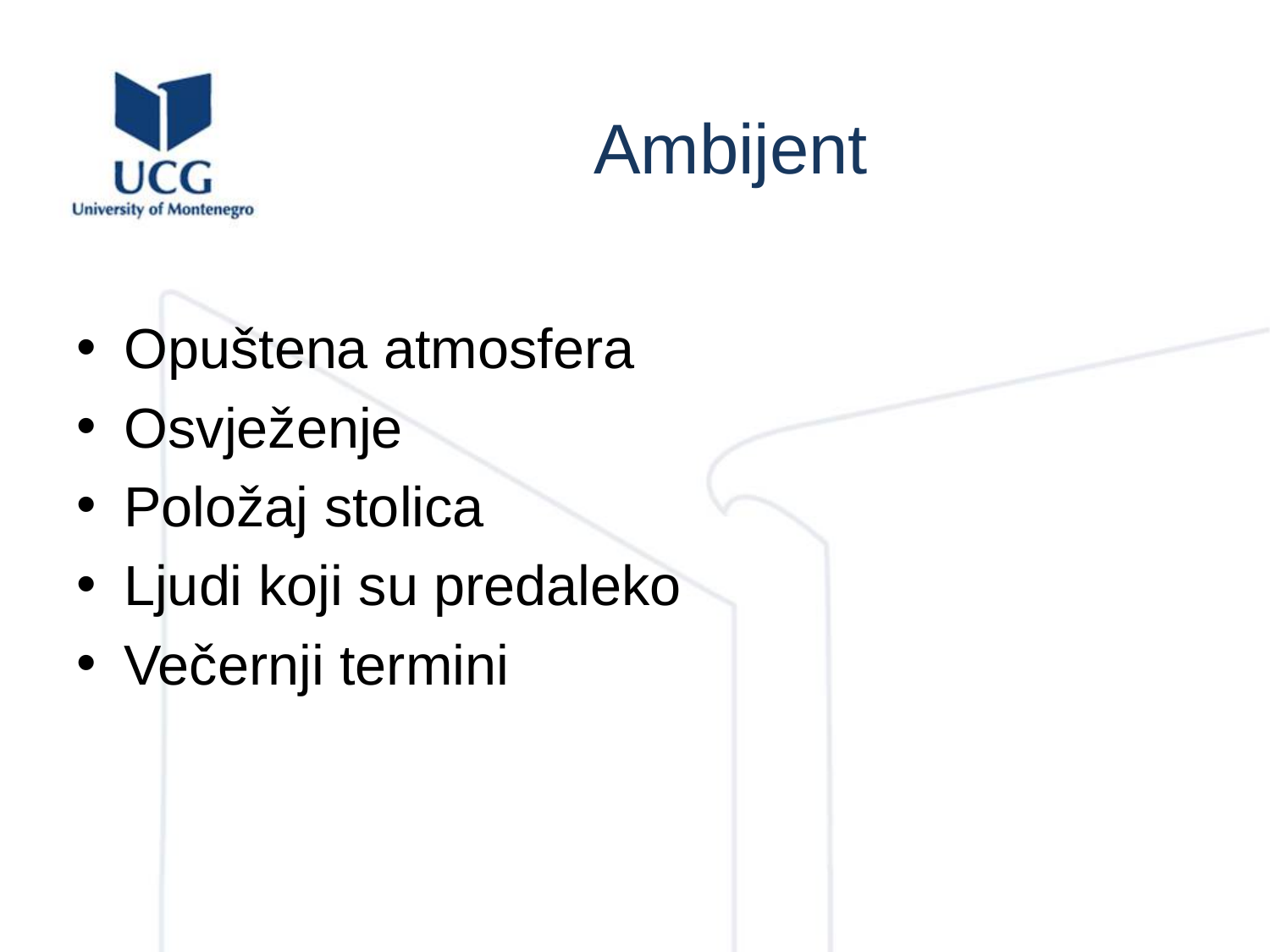

# Ambijent
Opuštena atmosfera
Osvježenje
Položaj stolica
Ljudi koji su predaleko
Večernji termini